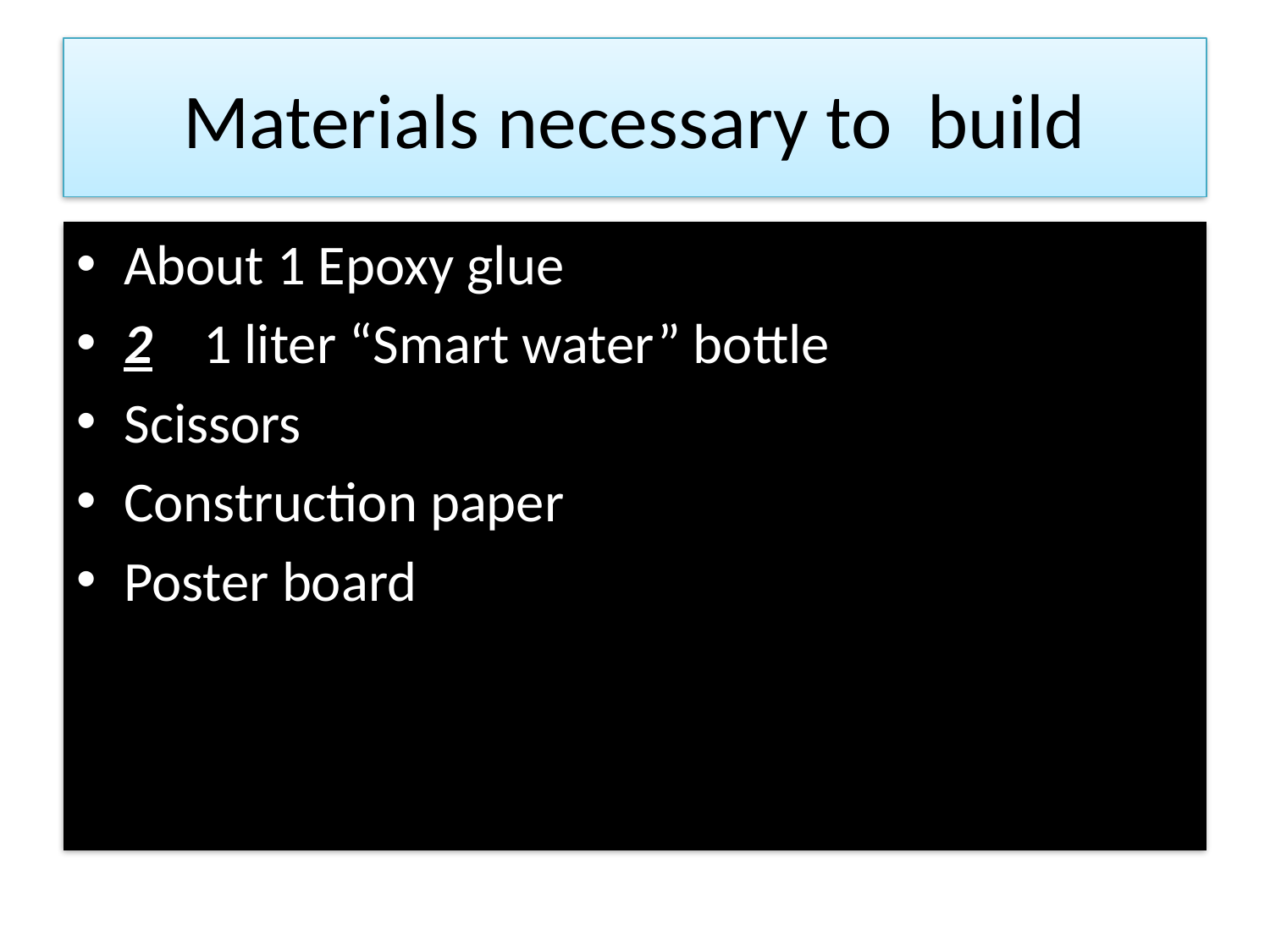

# Materials necessary to  build
About 1 Epoxy glue
2    1 liter “Smart water” bottle
Scissors
Construction paper
Poster board